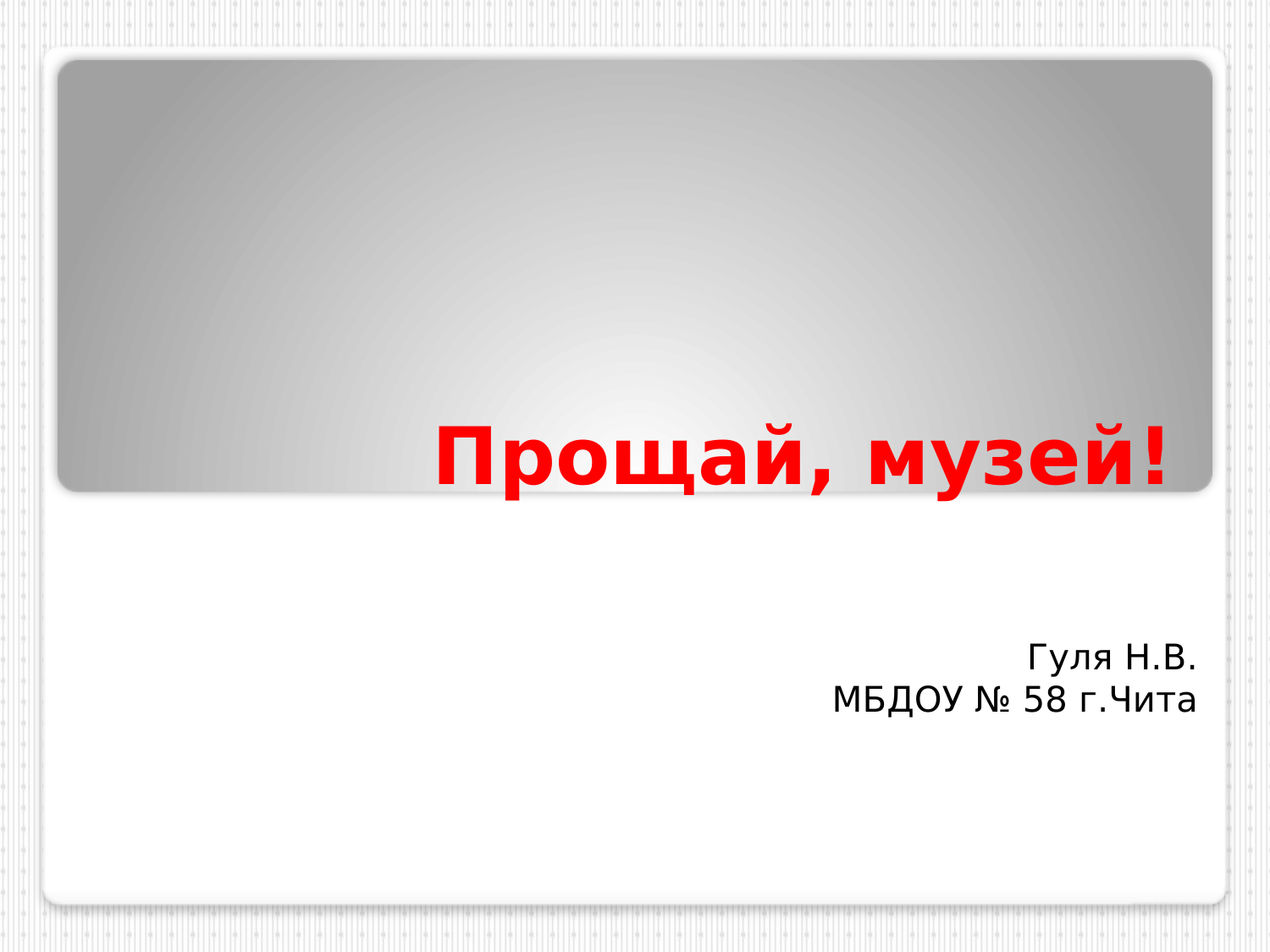

# Прощай, музей!
Гуля Н.В.
МБДОУ № 58 г.Чита